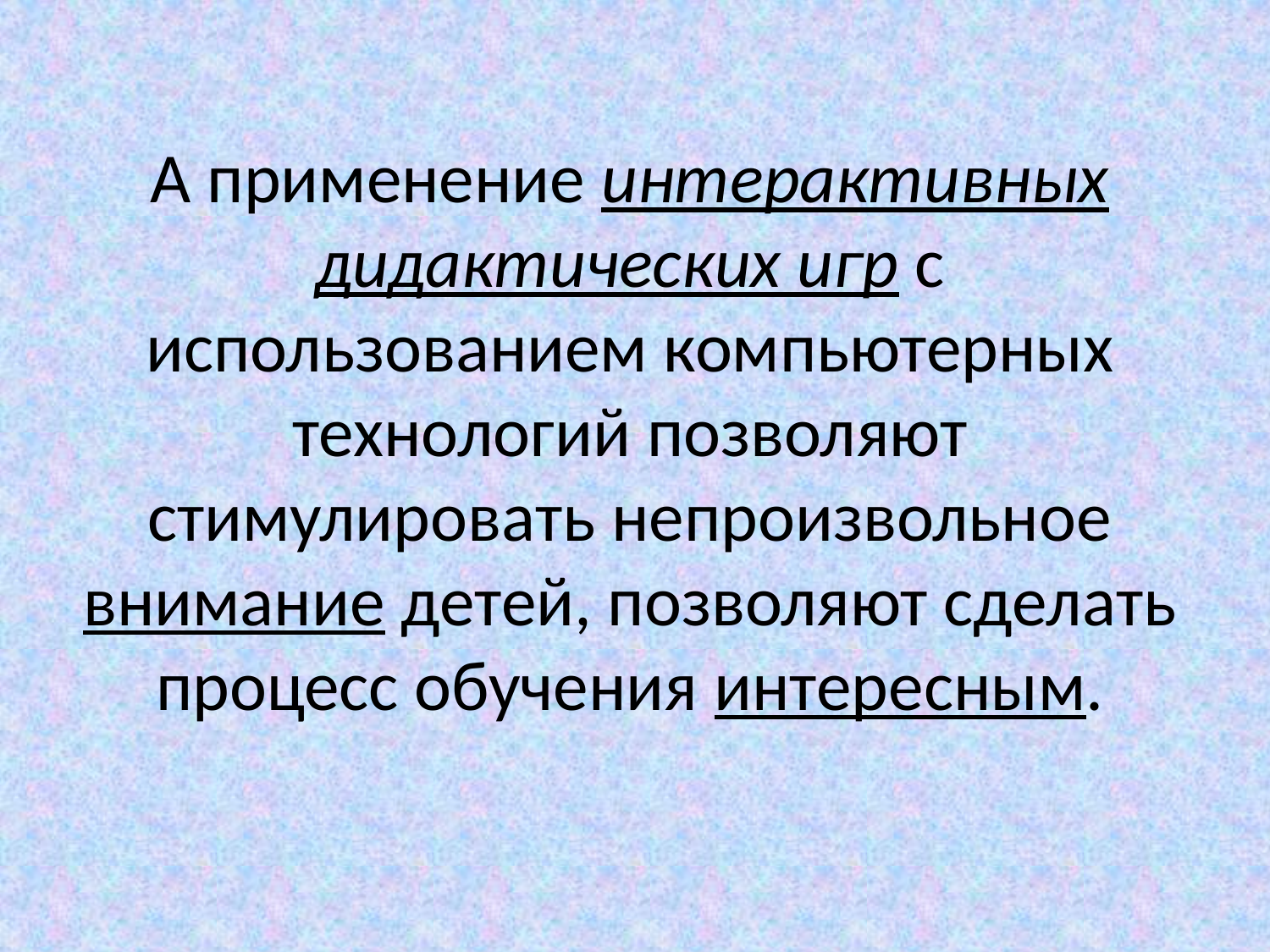

А применение интерактивных дидактических игр с использованием компьютерных технологий позволяют стимулировать непроизвольное внимание детей, позволяют сделать процесс обучения интересным.